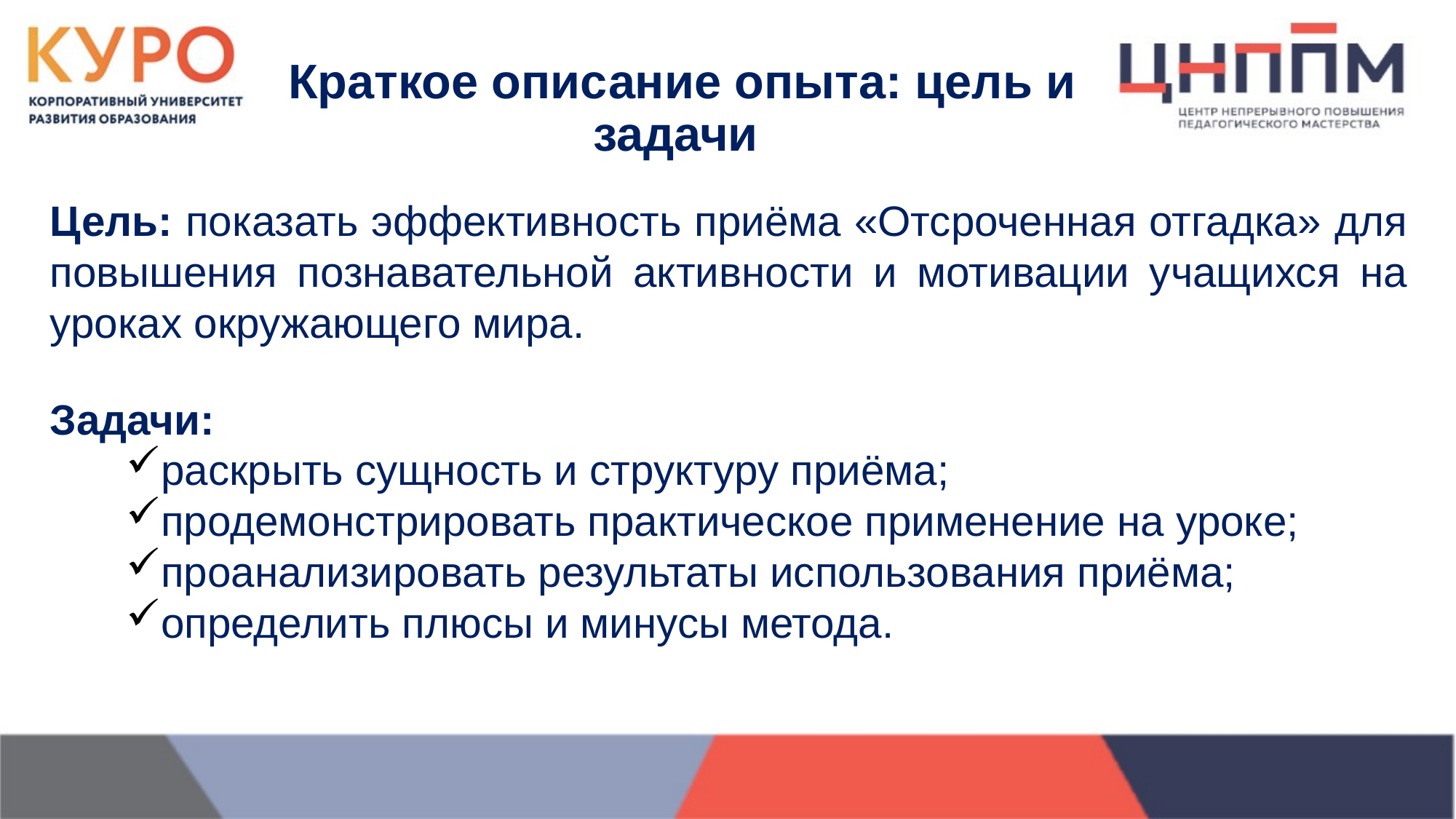

# Краткое описание опыта: цель и задачи
Цель: показать эффективность приёма «Отсроченная отгадка» для повышения познавательной активности и мотивации учащихся на уроках окружающего мира.

Задачи:
раскрыть сущность и структуру приёма;
продемонстрировать практическое применение на уроке;
проанализировать результаты использования приёма;
определить плюсы и минусы метода.